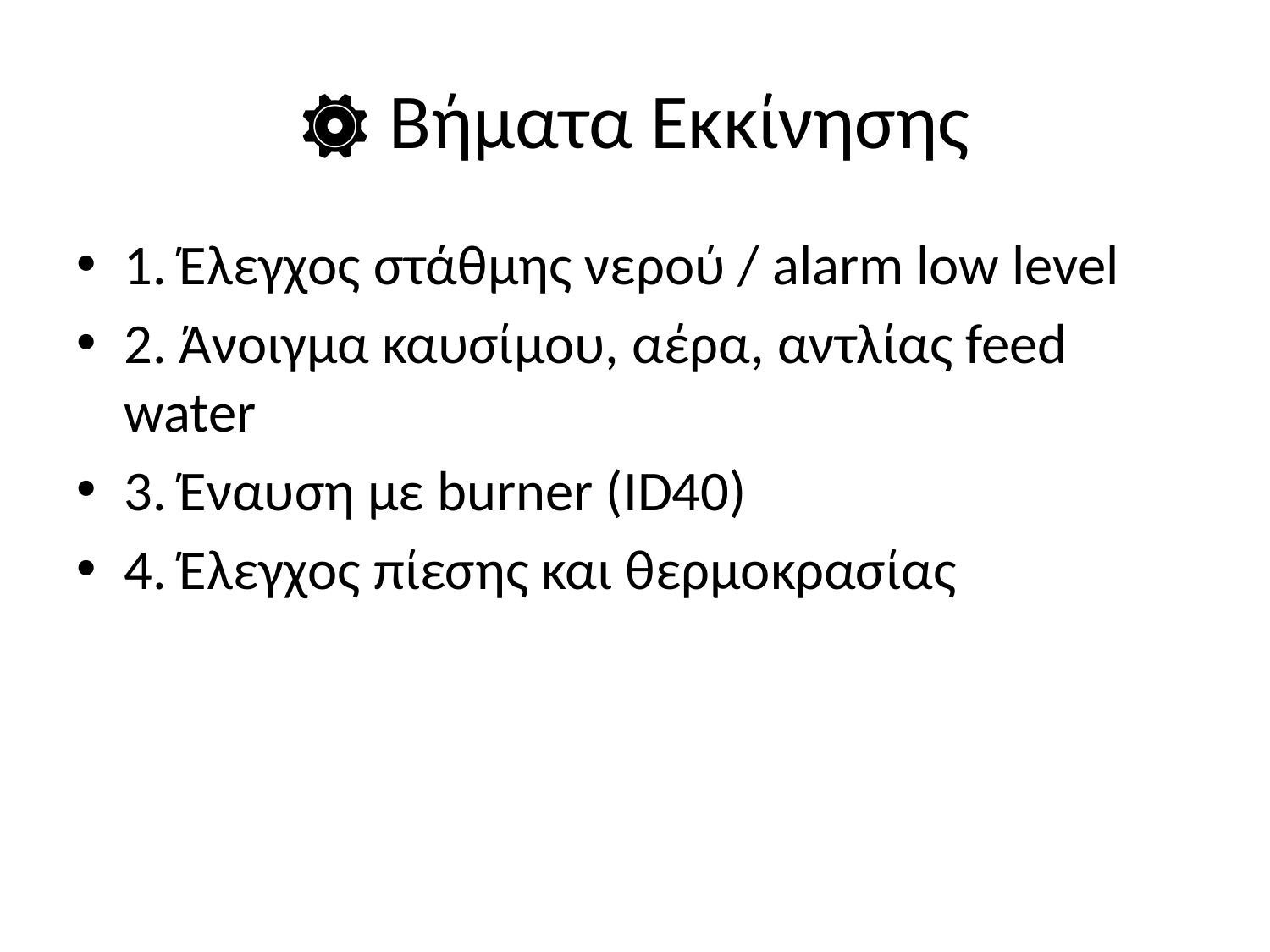

# ⚙️ Βήματα Εκκίνησης
1. Έλεγχος στάθμης νερού / alarm low level
2. Άνοιγμα καυσίμου, αέρα, αντλίας feed water
3. Έναυση με burner (ID40)
4. Έλεγχος πίεσης και θερμοκρασίας